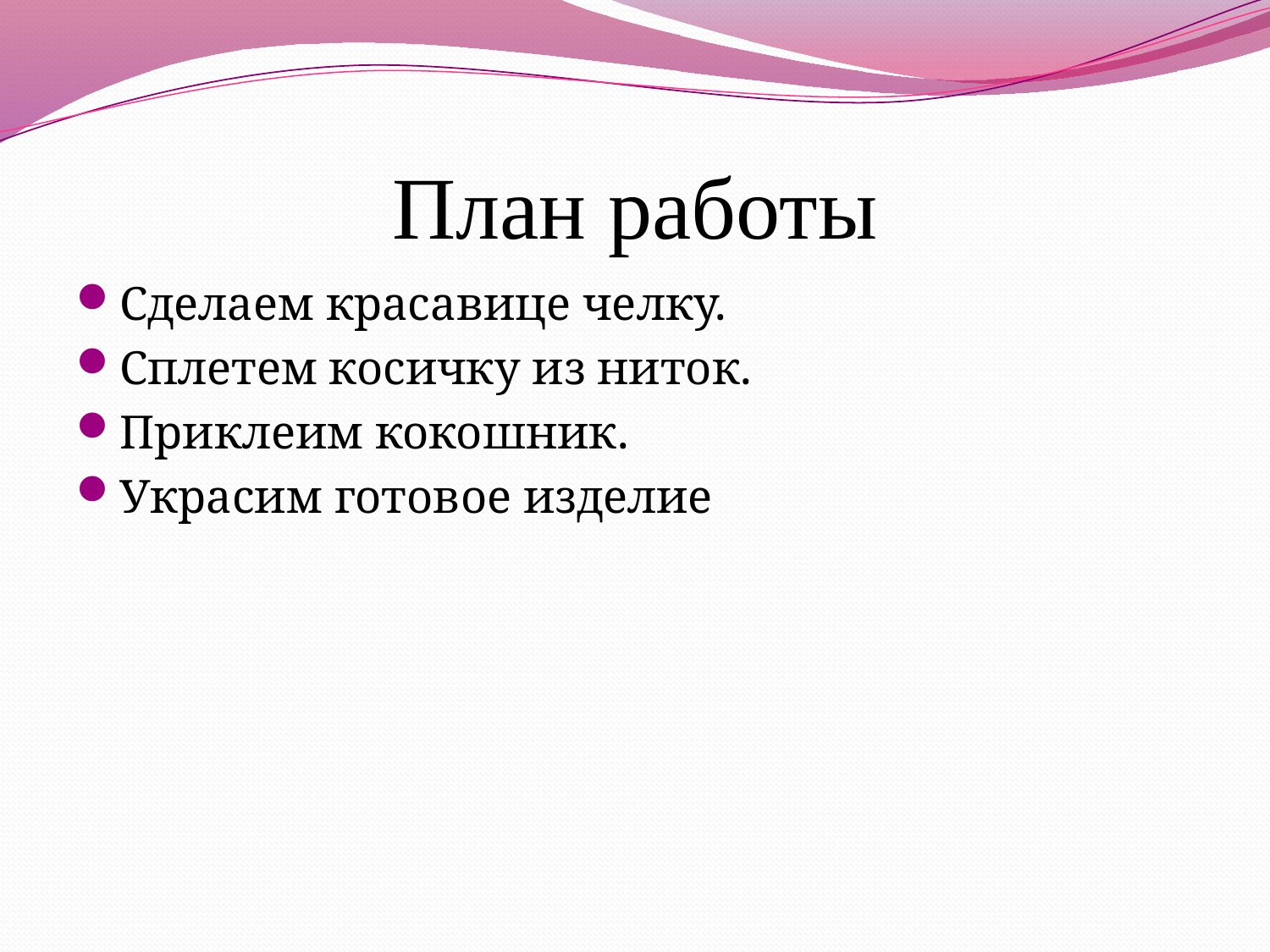

# План работы
Сделаем красавице челку.
Сплетем косичку из ниток.
Приклеим кокошник.
Украсим готовое изделие